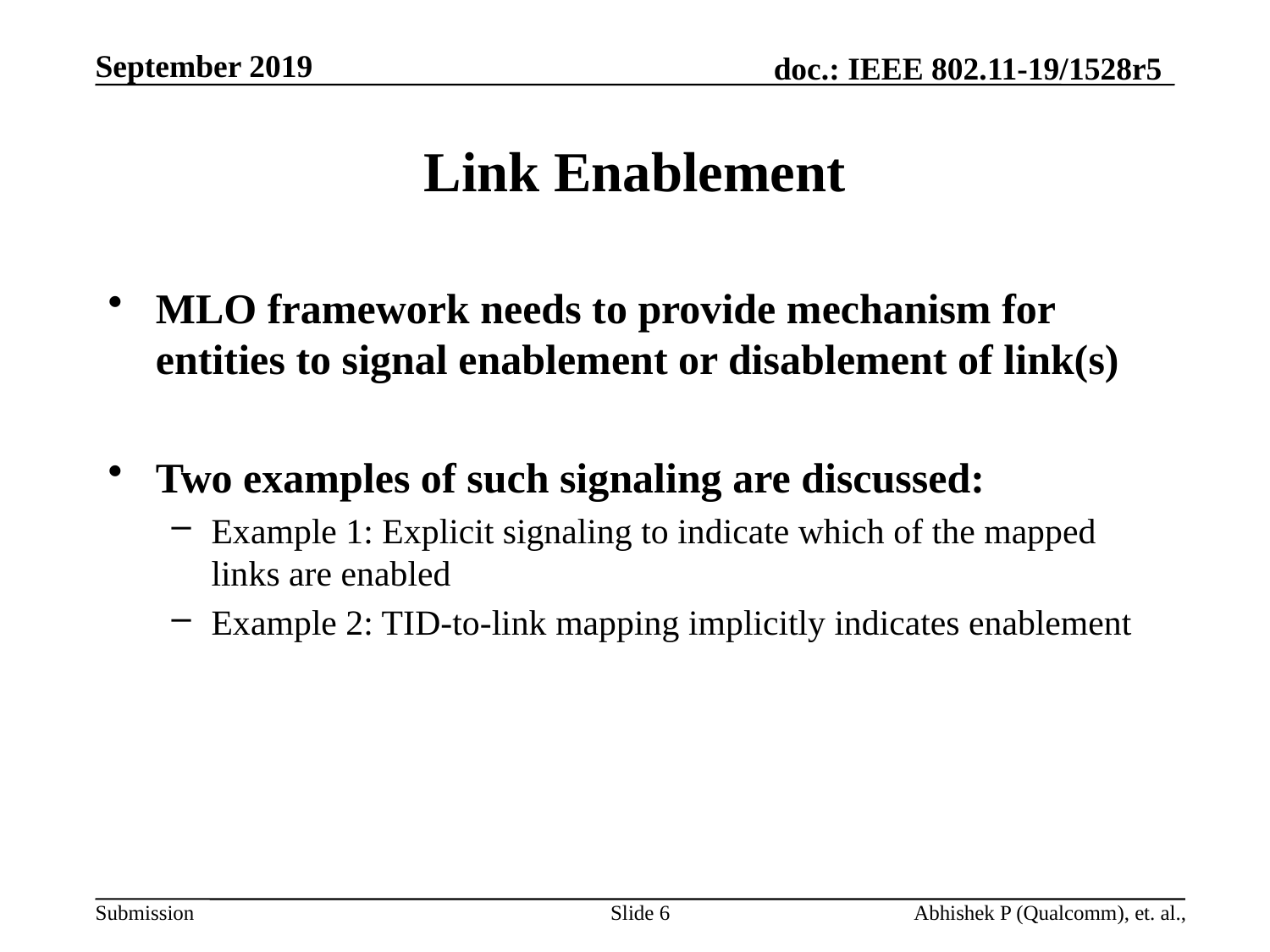

# Link Enablement
MLO framework needs to provide mechanism for entities to signal enablement or disablement of link(s)

Two examples of such signaling are discussed:
Example 1: Explicit signaling to indicate which of the mapped links are enabled
Example 2: TID-to-link mapping implicitly indicates enablement
Slide 6
Abhishek P (Qualcomm), et. al.,